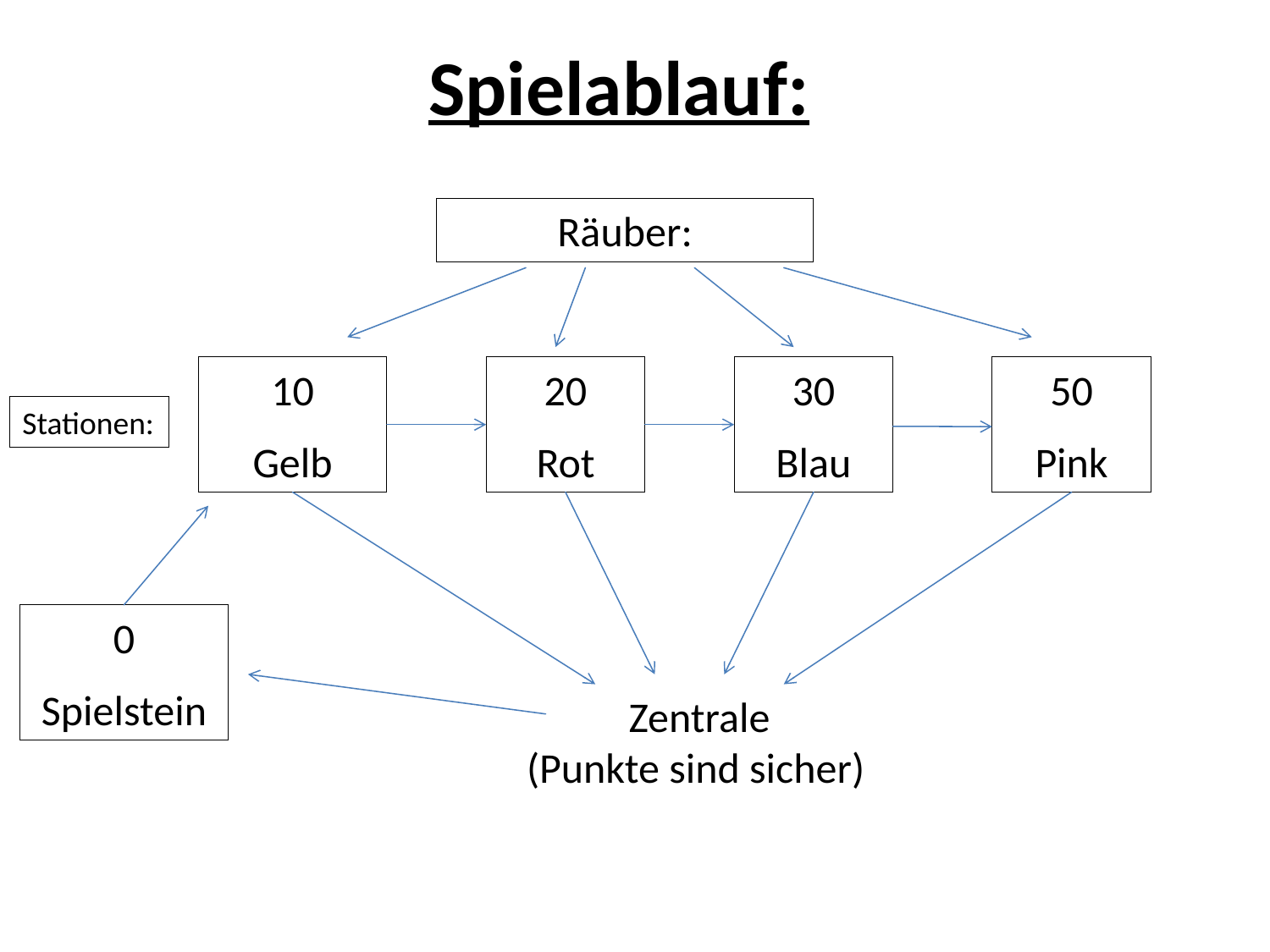

# Spielablauf:
Räuber:
10
Gelb
20
Rot
30
Blau
50
Pink
Stationen:
0
Spielstein
Zentrale
(Punkte sind sicher)